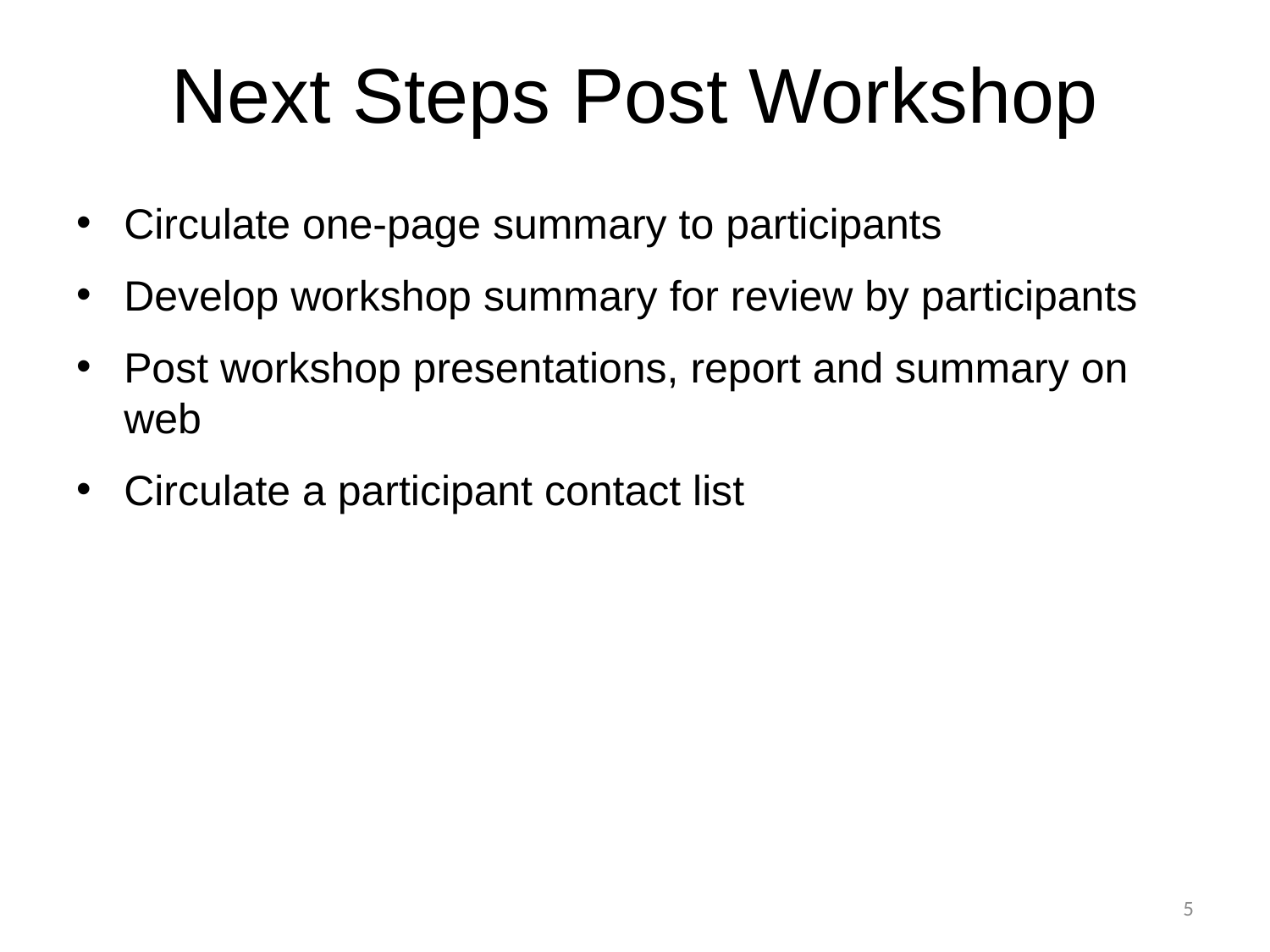

# Next Steps Post Workshop
Circulate one-page summary to participants
Develop workshop summary for review by participants
Post workshop presentations, report and summary on web
Circulate a participant contact list
5